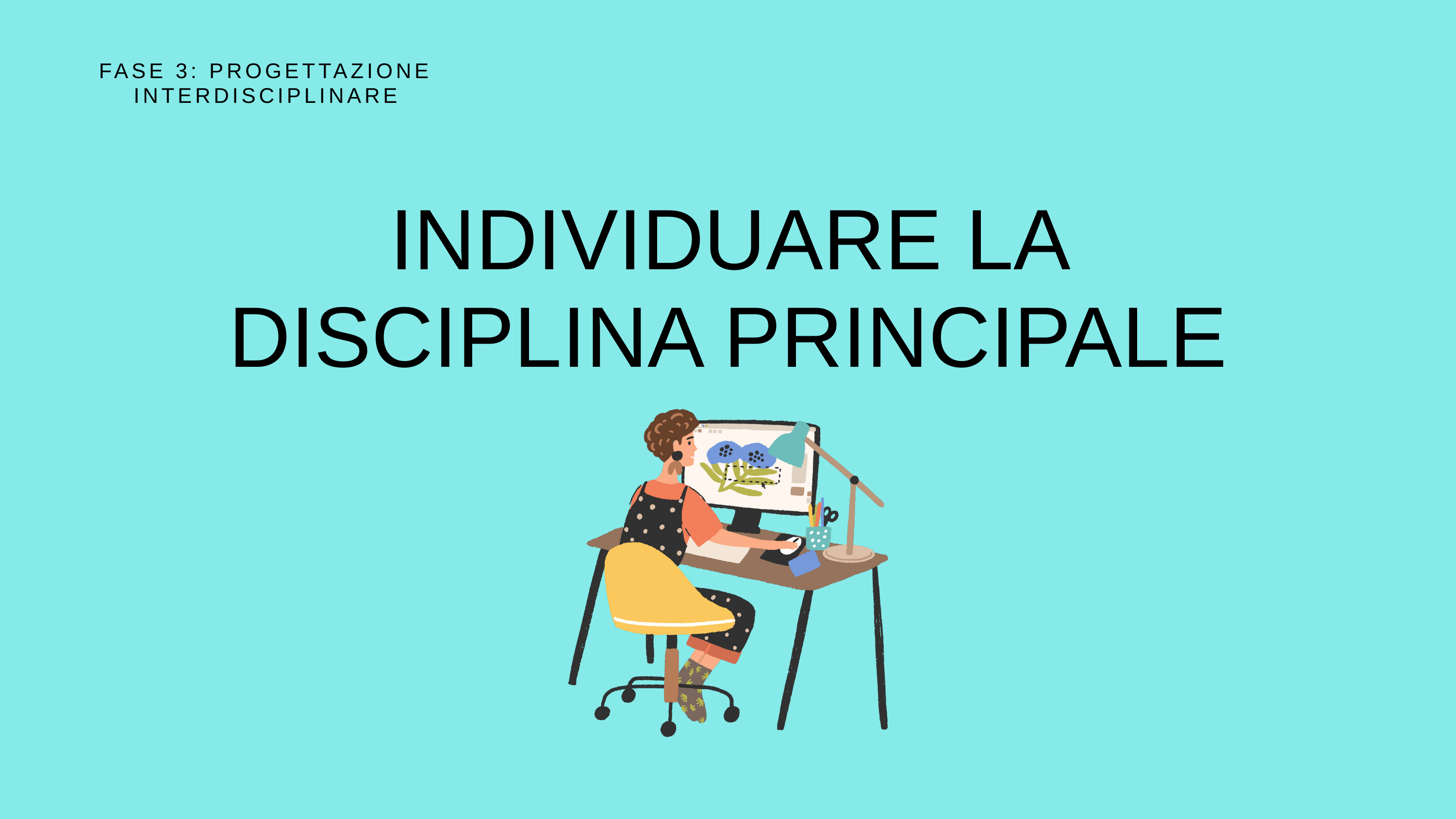

FASE 3: PROGETTAZIONE INTERDISCIPLINARE
INDIVIDUARE LA DISCIPLINA PRINCIPALE